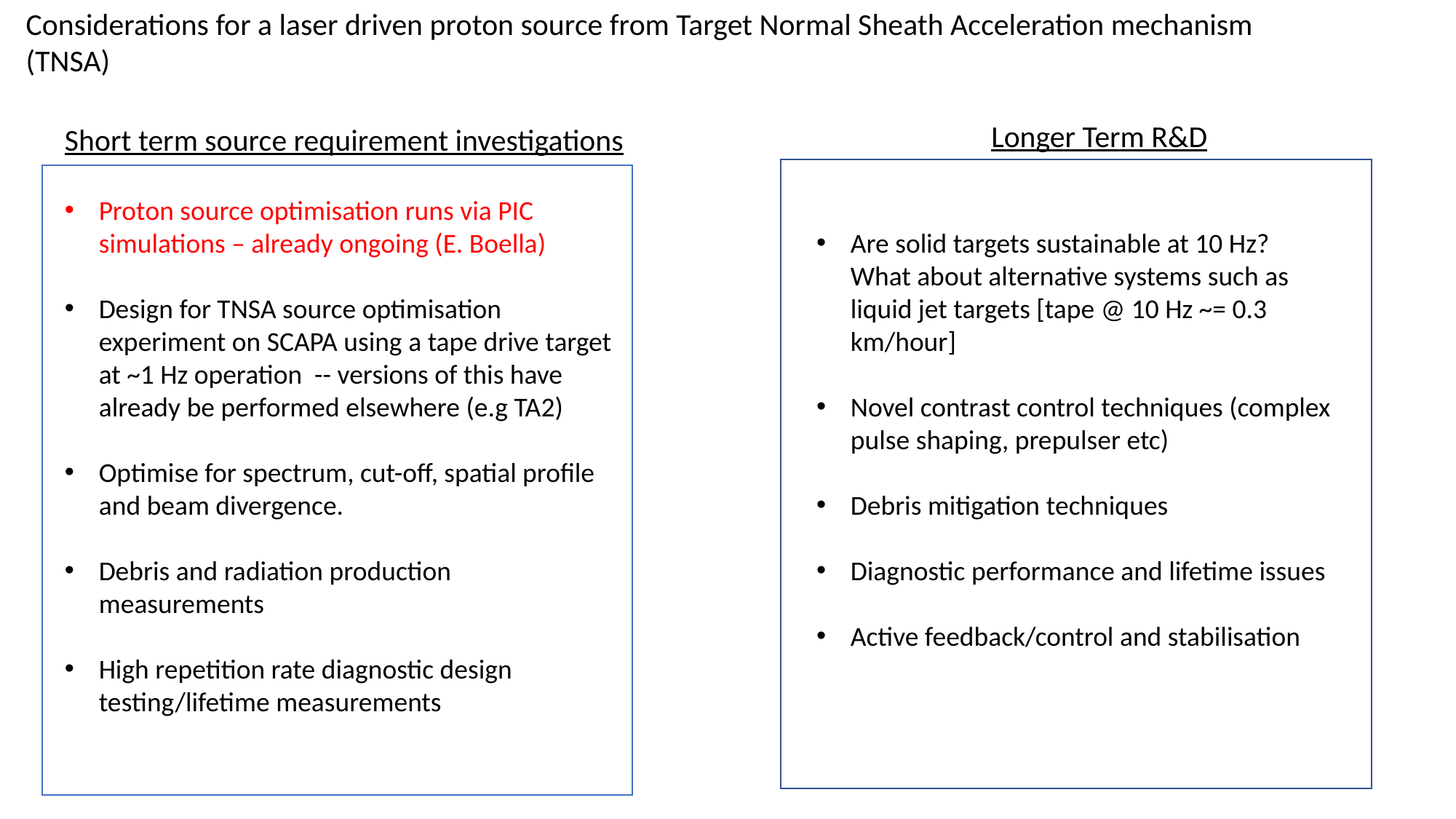

Considerations for a laser driven proton source from Target Normal Sheath Acceleration mechanism (TNSA)
Longer Term R&D
Short term source requirement investigations

Proton source optimisation runs via PIC simulations – already ongoing (E. Boella)

Design for TNSA source optimisation experiment on SCAPA using a tape drive target at ~1 Hz operation  -- versions of this have already be performed elsewhere (e.g TA2)

Optimise for spectrum, cut-off, spatial profile and beam divergence.

Debris and radiation production measurements

High repetition rate diagnostic design testing/lifetime measurements

Are solid targets sustainable at 10 Hz? What about alternative systems such as liquid jet targets [tape @ 10 Hz ~= 0.3 km/hour]

Novel contrast control techniques (complex pulse shaping, prepulser etc)

Debris mitigation techniques

Diagnostic performance and lifetime issues

Active feedback/control and stabilisation